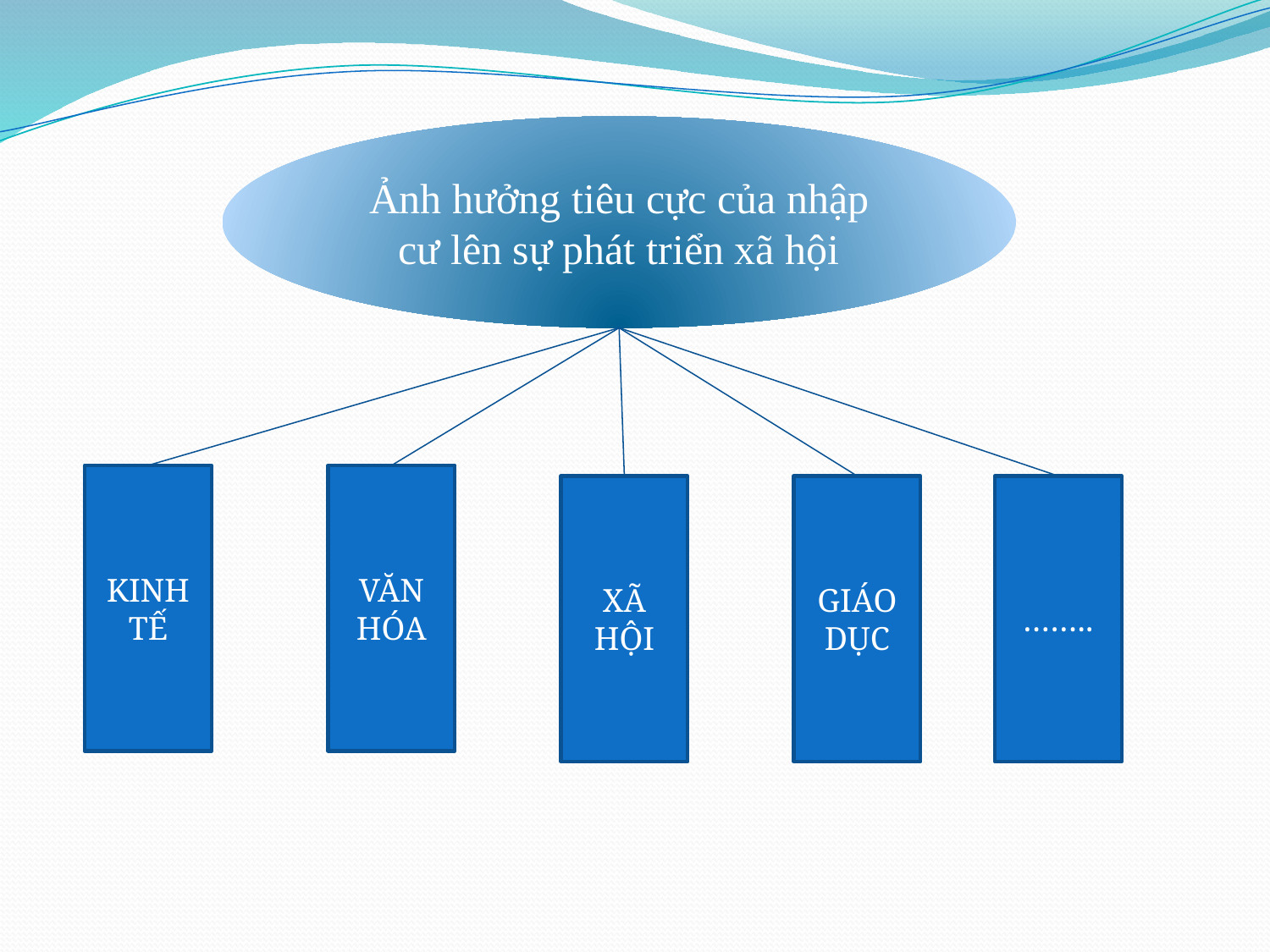

Ảnh hưởng tiêu cực của nhập cư lên sự phát triển xã hội
KINH TẾ
VĂN HÓA
XÃ HỘI
GIÁO DỤC
……..